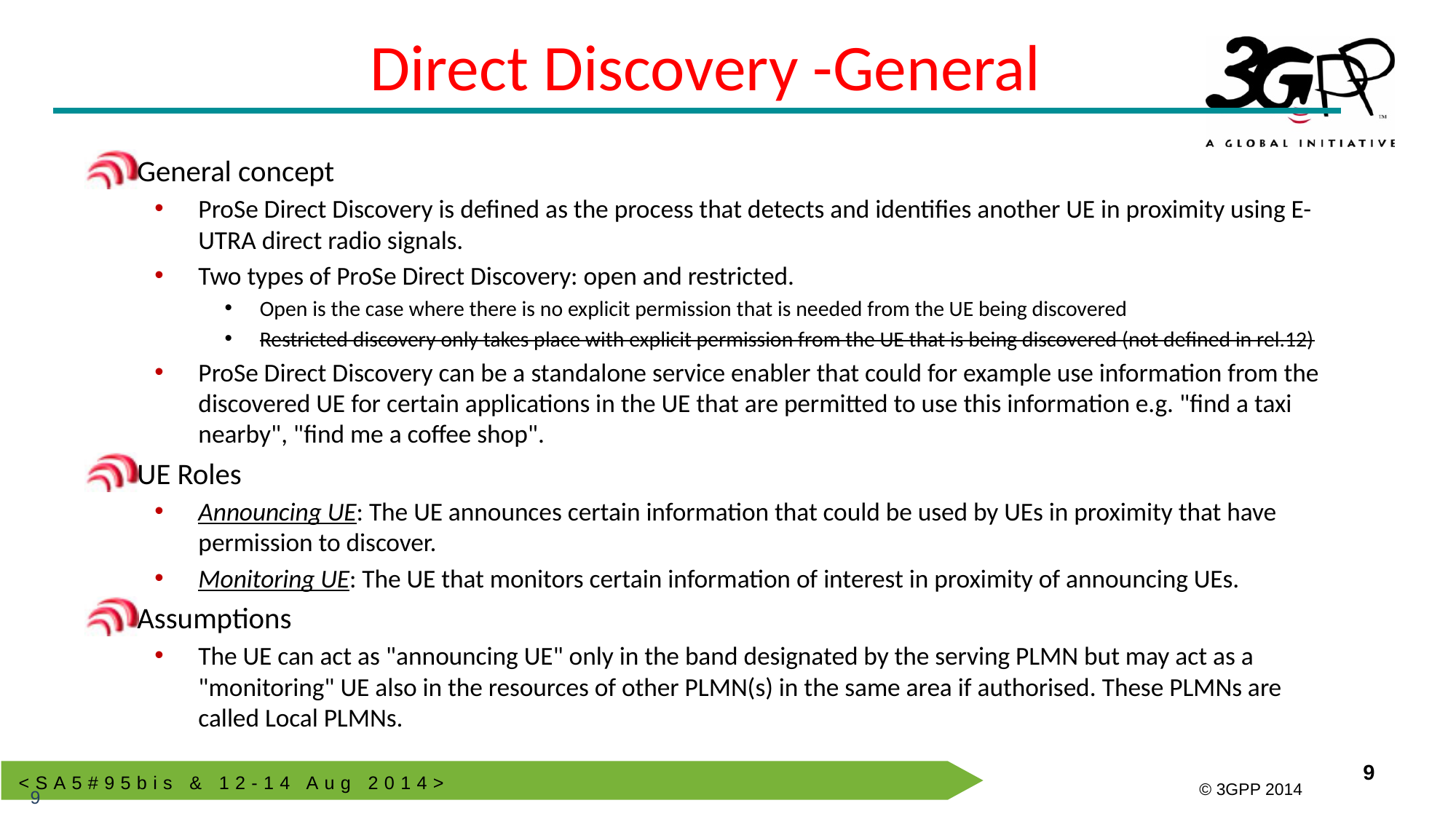

# Direct Discovery -General
General concept
ProSe Direct Discovery is defined as the process that detects and identifies another UE in proximity using E-UTRA direct radio signals.
Two types of ProSe Direct Discovery: open and restricted.
Open is the case where there is no explicit permission that is needed from the UE being discovered
Restricted discovery only takes place with explicit permission from the UE that is being discovered (not defined in rel.12)
ProSe Direct Discovery can be a standalone service enabler that could for example use information from the discovered UE for certain applications in the UE that are permitted to use this information e.g. "find a taxi nearby", "find me a coffee shop".
UE Roles
Announcing UE: The UE announces certain information that could be used by UEs in proximity that have permission to discover.
Monitoring UE: The UE that monitors certain information of interest in proximity of announcing UEs.
Assumptions
The UE can act as "announcing UE" only in the band designated by the serving PLMN but may act as a "monitoring" UE also in the resources of other PLMN(s) in the same area if authorised. These PLMNs are called Local PLMNs.

9